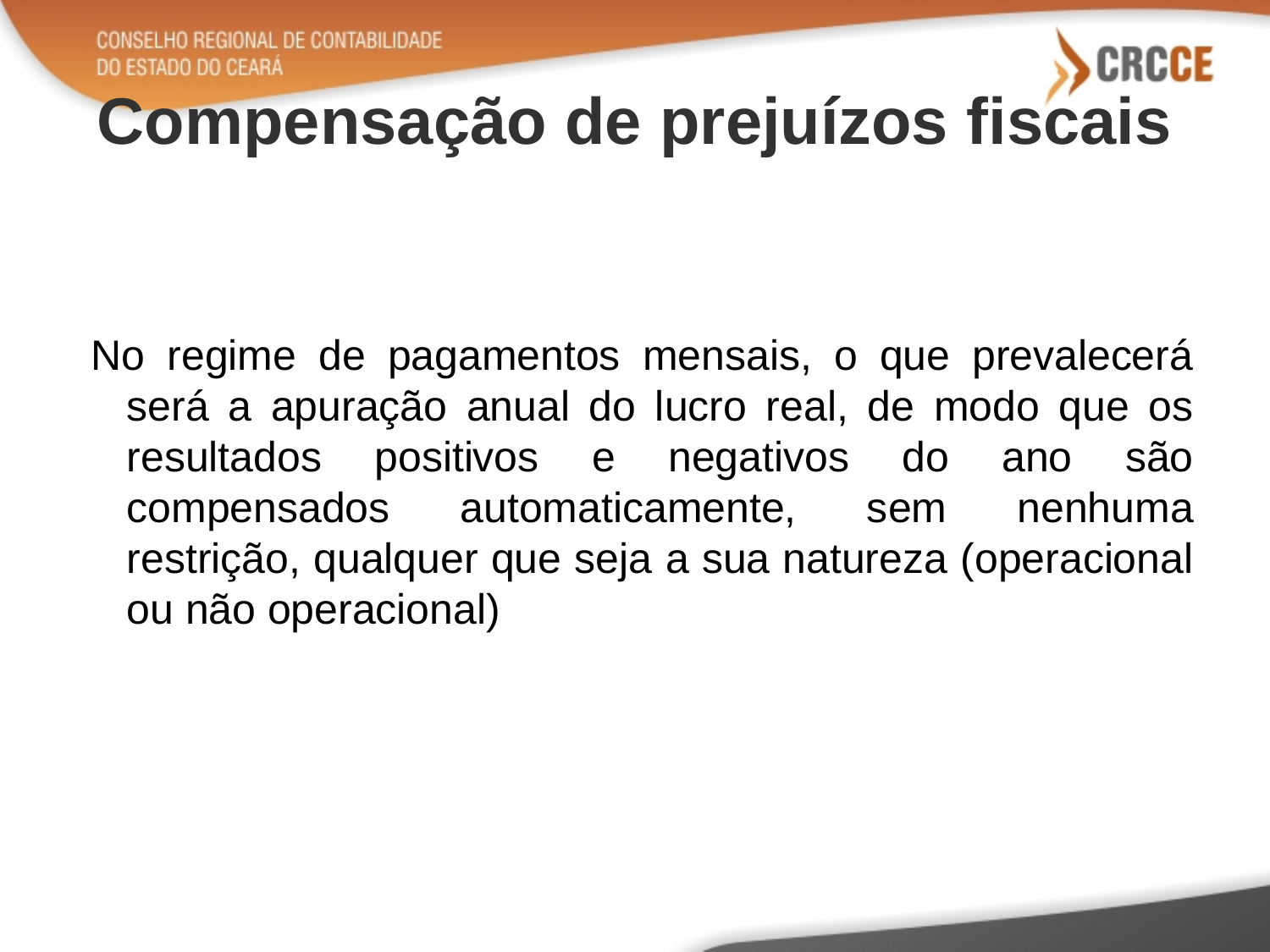

# Compensação de prejuízos fiscais

No regime de pagamentos mensais, o que prevalecerá será a apuração anual do lucro real, de modo que os resultados positivos e negativos do ano são compensados automaticamente, sem nenhuma restrição, qualquer que seja a sua natureza (operacional ou não operacional)